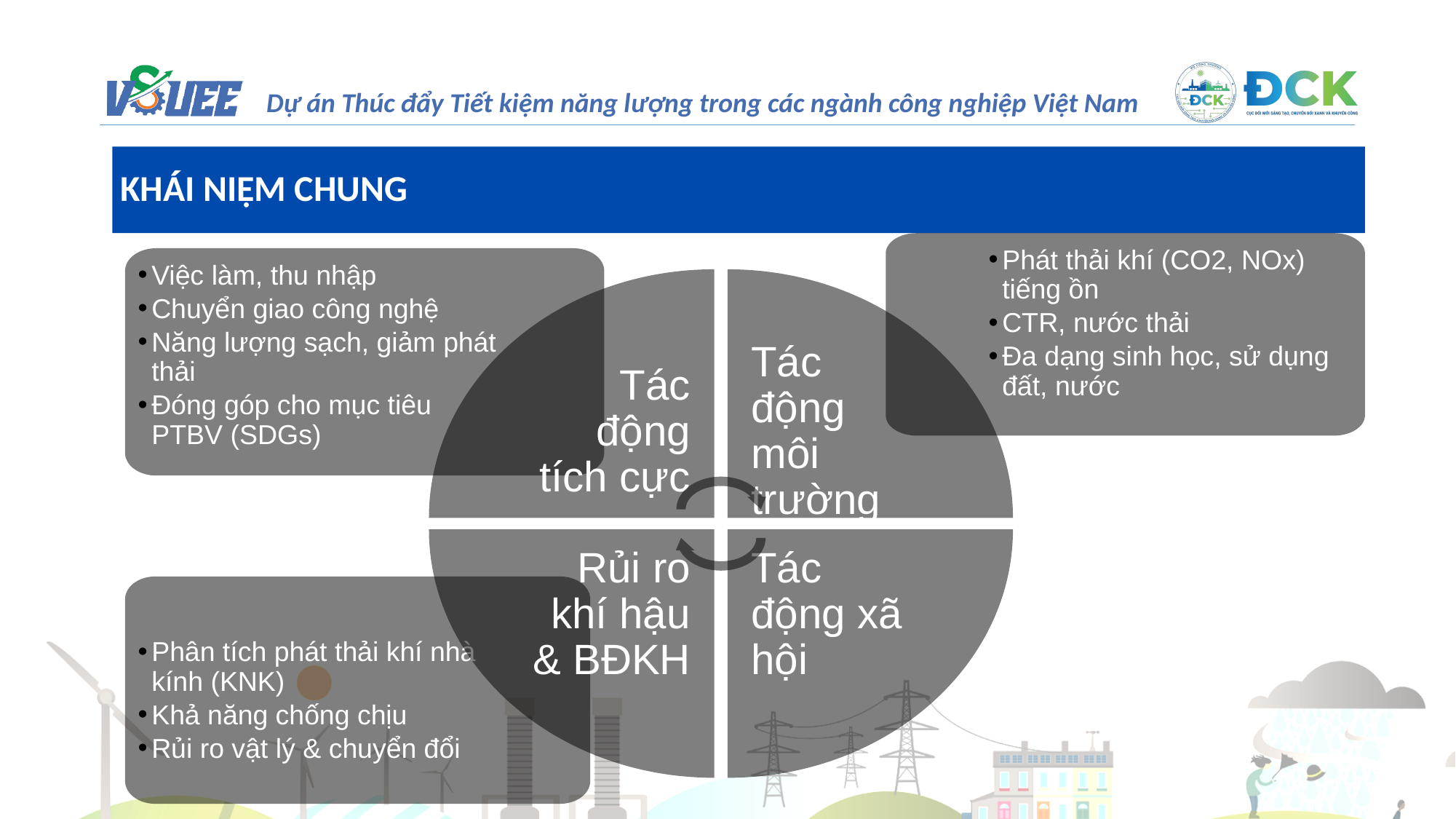

KHÁI NIỆM CHUNG
Phát thải khí (CO2, NOx) tiếng ồn
CTR, nước thải
Đa dạng sinh học, sử dụng đất, nước
Việc làm, thu nhập
Chuyển giao công nghệ
Năng lượng sạch, giảm phát thải
Đóng góp cho mục tiêu PTBV (SDGs)
Tác động tích cực
Tác động môi trường

Rủi ro khí hậu & BĐKH
Tác động xã hội
Phân tích phát thải khí nhà kính (KNK)
Khả năng chống chịu
Rủi ro vật lý & chuyển đổi